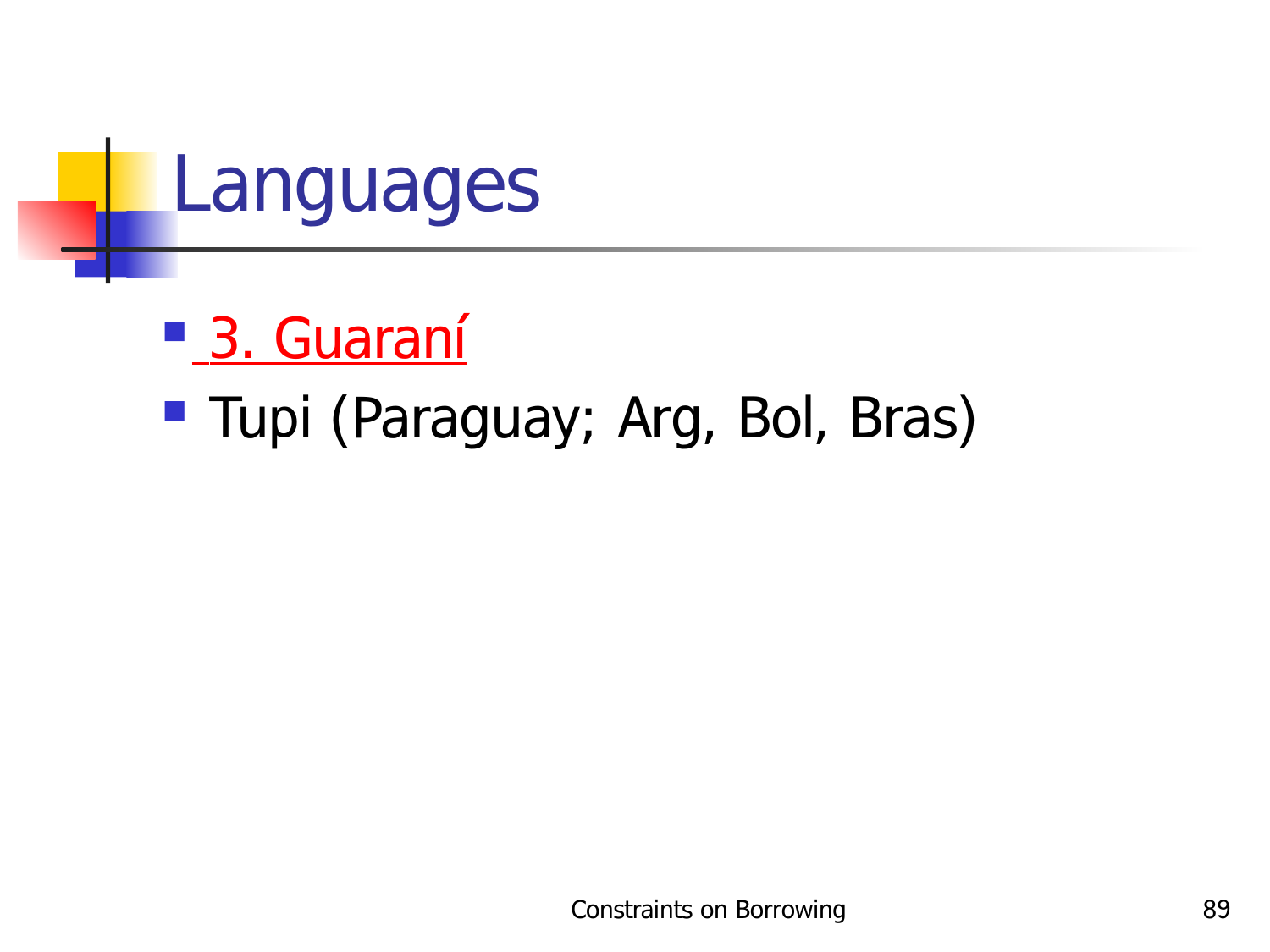

# Languages
 3. Guaraní
 Tupi (Paraguay; Arg, Bol, Bras)
Constraints on Borrowing
89